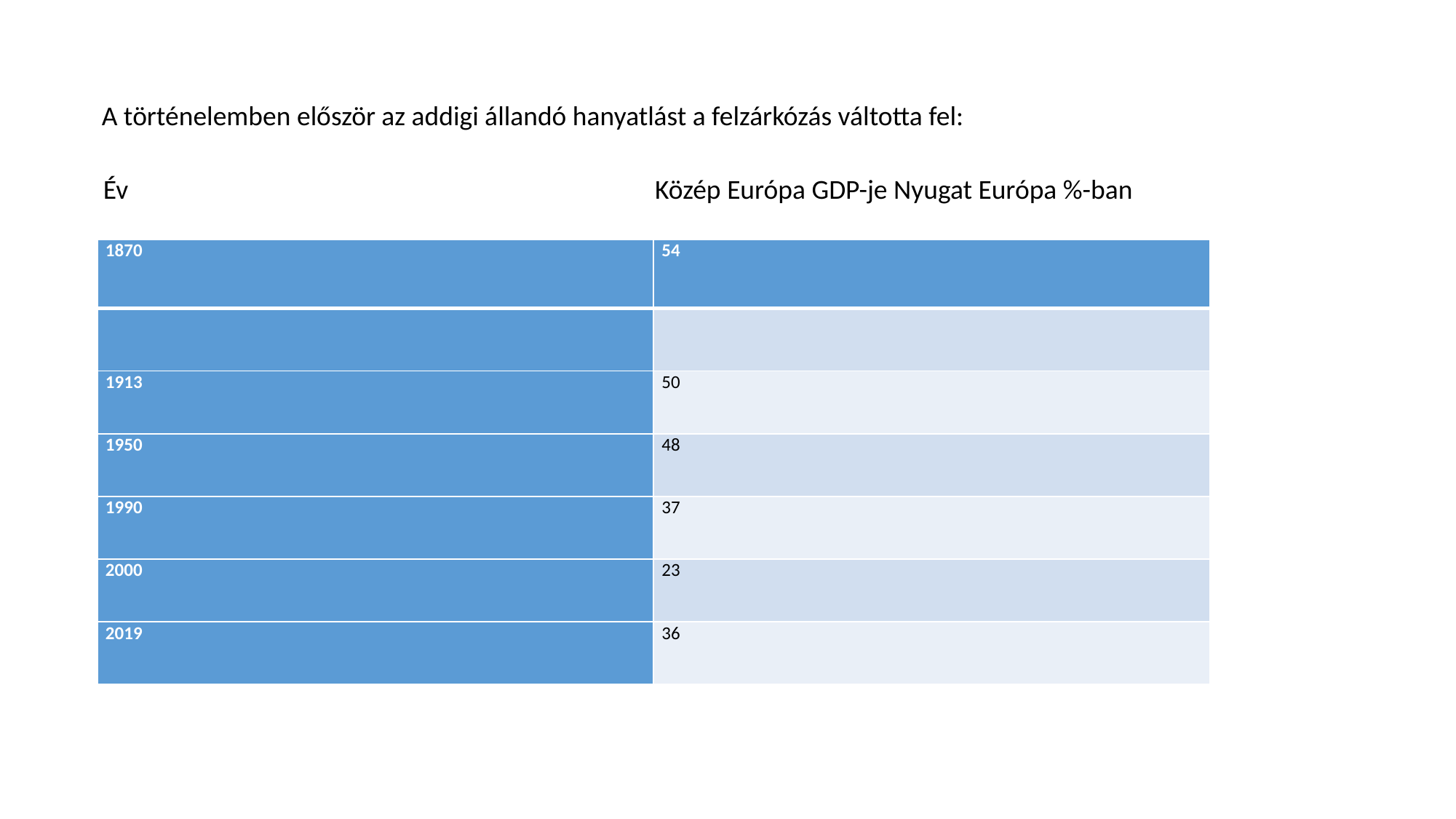

A történelemben először az addigi állandó hanyatlást a felzárkózás váltotta fel:
 Év					  Közép Európa GDP-je Nyugat Európa %-ban
| 1870 | 54 |
| --- | --- |
|  |  |
| 1913 | 50 |
| 1950 | 48 |
| 1990 | 37 |
| 2000 | 23 |
| 2019 | 36 |